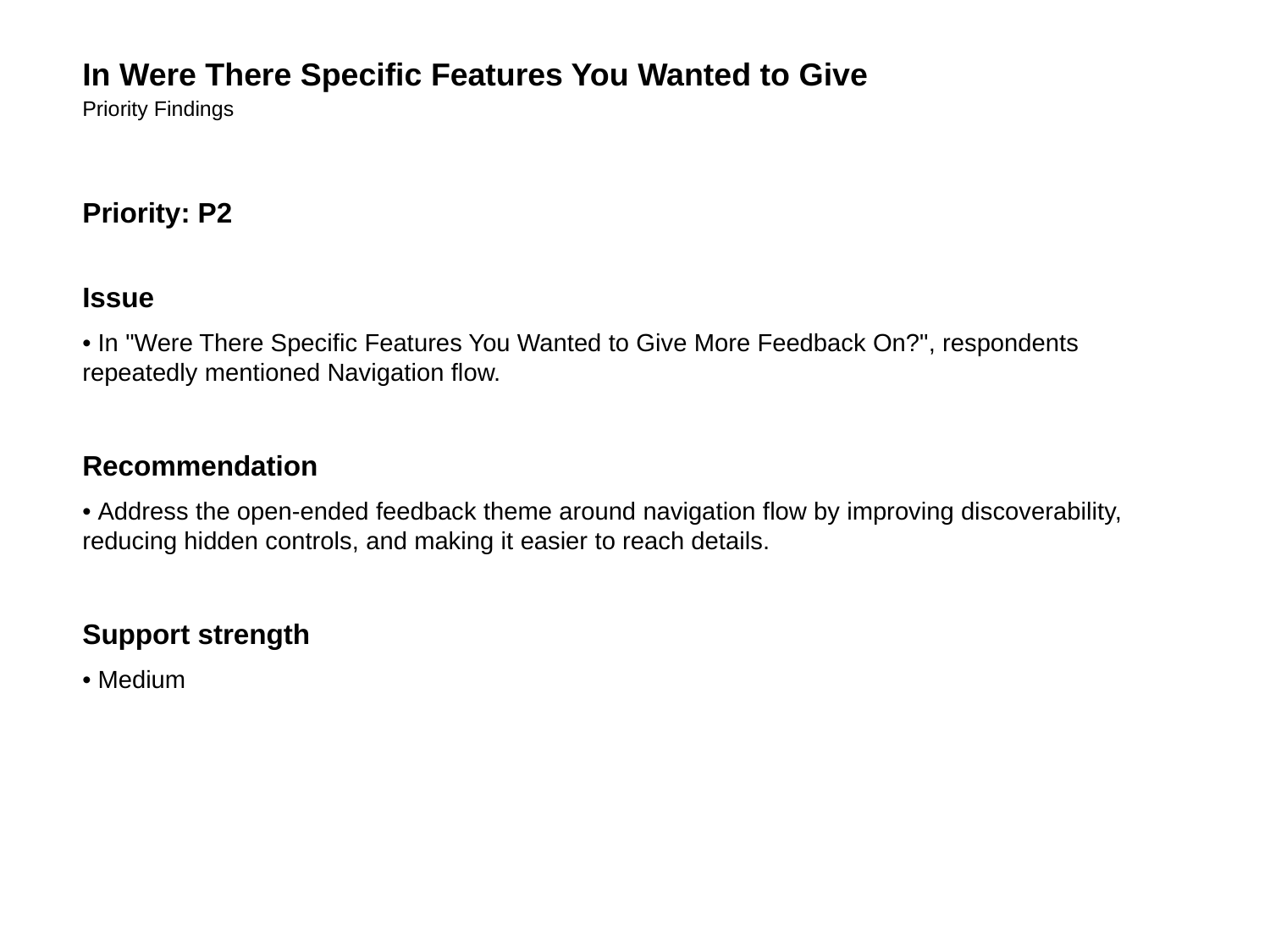

In Were There Specific Features You Wanted to Give
Priority Findings
Priority: P2

Issue
• In "Were There Specific Features You Wanted to Give More Feedback On?", respondents repeatedly mentioned Navigation flow.

Recommendation
• Address the open-ended feedback theme around navigation flow by improving discoverability, reducing hidden controls, and making it easier to reach details.

Support strength
• Medium